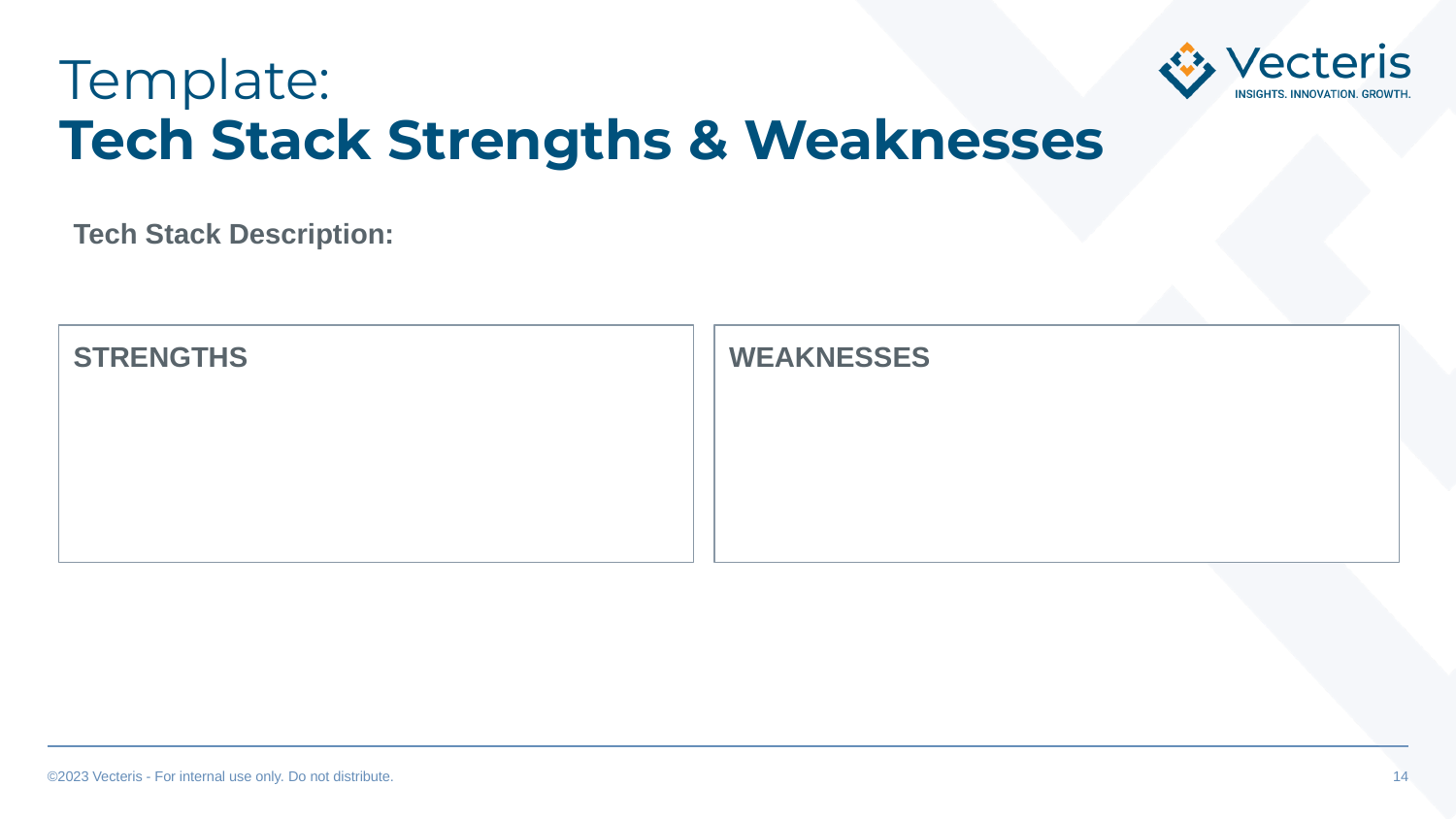

# Template:
Tech Stack Strengths & Weaknesses
Tech Stack Description:
STRENGTHS

WEAKNESSES